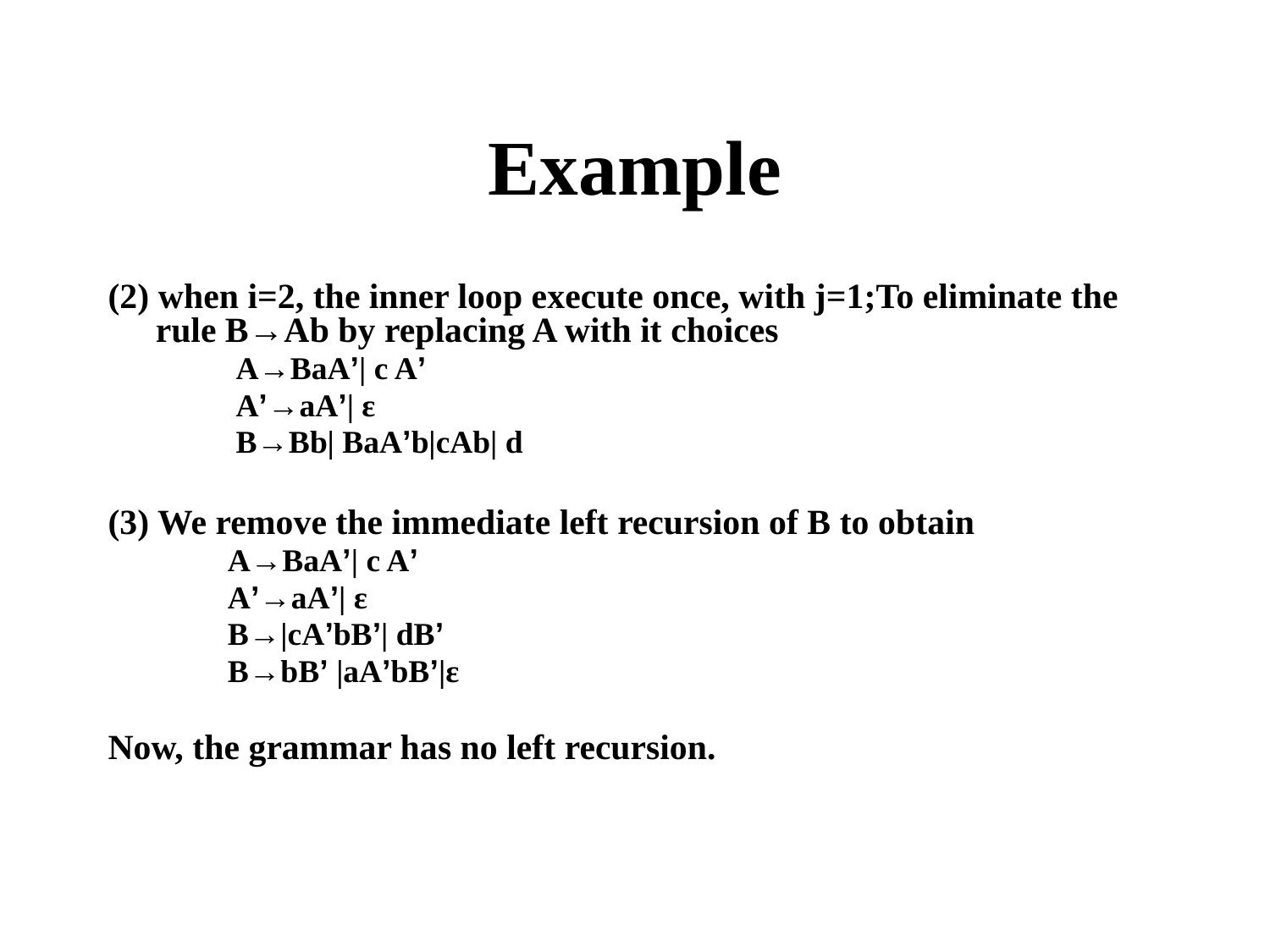

# Example
(2) when i=2, the inner loop execute once, with j=1;To eliminate the rule B→Ab by replacing A with it choices
        A→BaA’| c A’
        A’→aA’| ε
        B→Bb| BaA’b|cAb| d

(3) We remove the immediate left recursion of B to obtain
       A→BaA’| c A’
       A’→aA’| ε
       B→|cA’bB’| dB’
       B→bB’ |aA’bB’|ε

Now, the grammar has no left recursion.